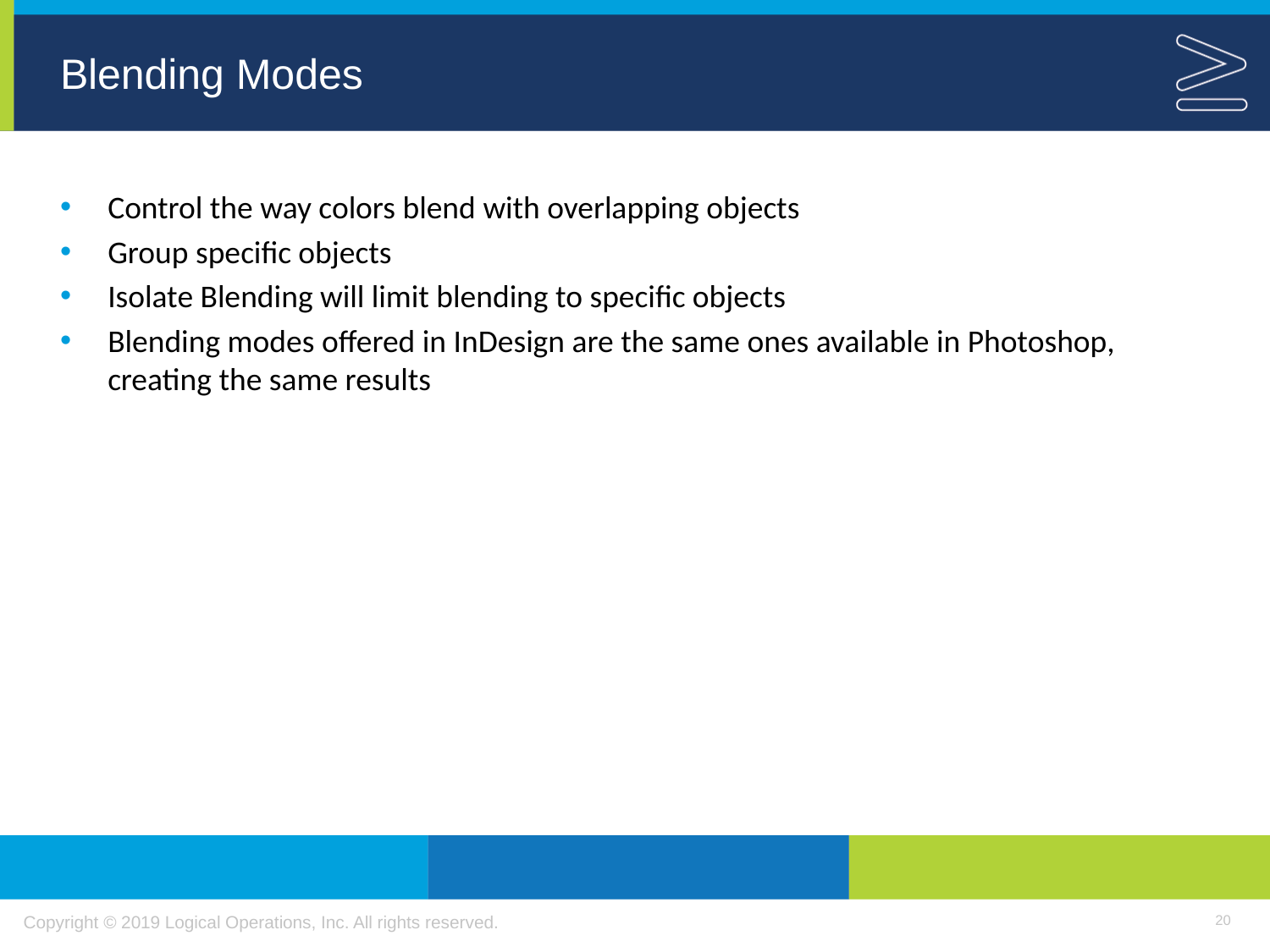

# Blending Modes
Control the way colors blend with overlapping objects
Group specific objects
Isolate Blending will limit blending to specific objects
Blending modes offered in InDesign are the same ones available in Photoshop,  creating the same results

20